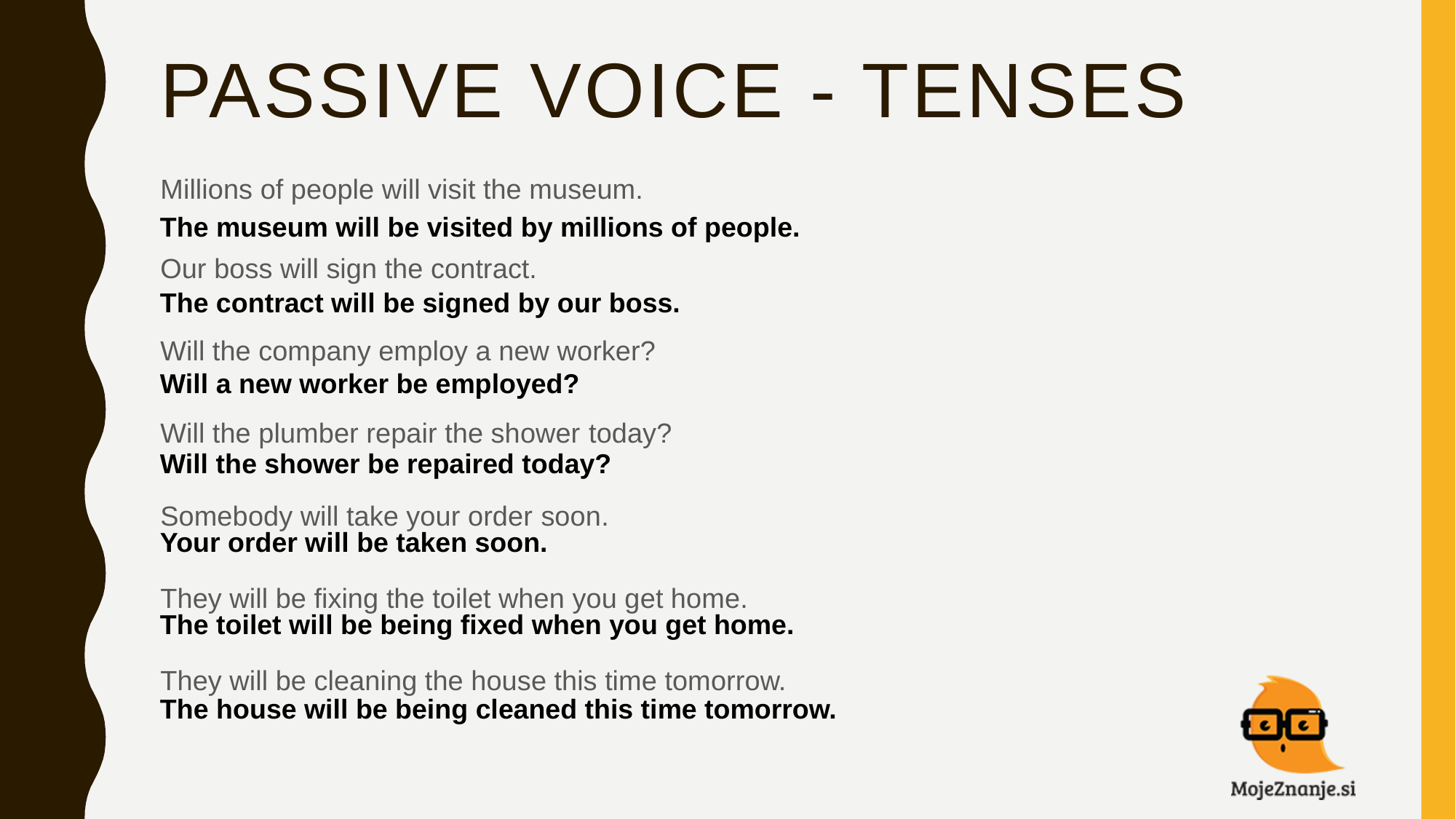

# PASSIVE VOICE - TENSES
Millions of people will visit the museum.
Our boss will sign the contract.
Will the company employ a new worker?
Will the plumber repair the shower today?
Somebody will take your order soon.
They will be fixing the toilet when you get home.
They will be cleaning the house this time tomorrow.
The museum will be visited by millions of people.
The contract will be signed by our boss.
Will a new worker be employed?
Will the shower be repaired today?
Your order will be taken soon.
The toilet will be being fixed when you get home.
The house will be being cleaned this time tomorrow.